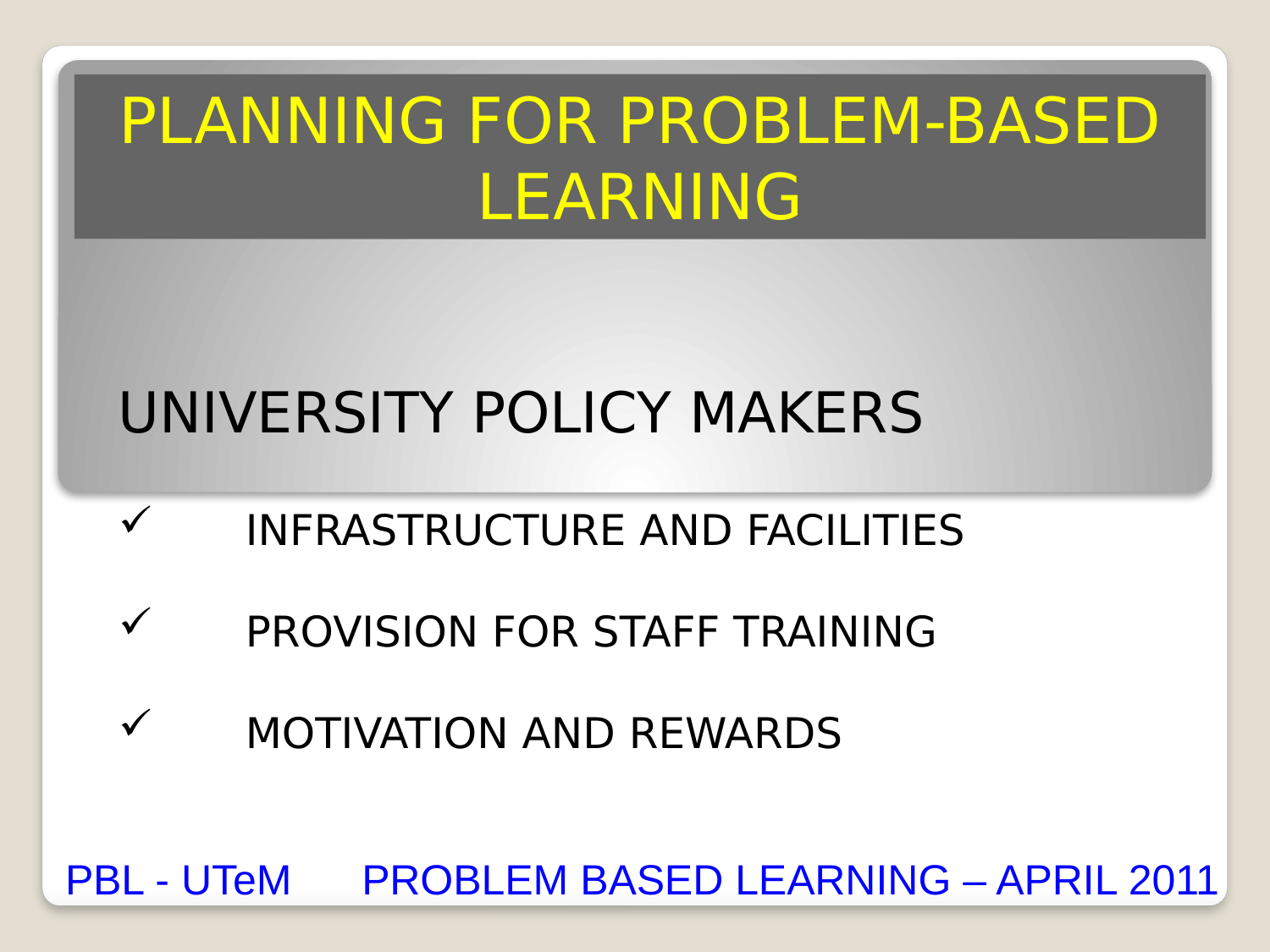

PLANNING FOR PROBLEM-BASED LEARNING
UNIVERSITY POLICY MAKERS

 	INFRASTRUCTURE AND FACILITIES

 	PROVISION FOR STAFF TRAINING

 	MOTIVATION AND REWARDS

PBL - UTeM
PROBLEM BASED LEARNING – APRIL 2011